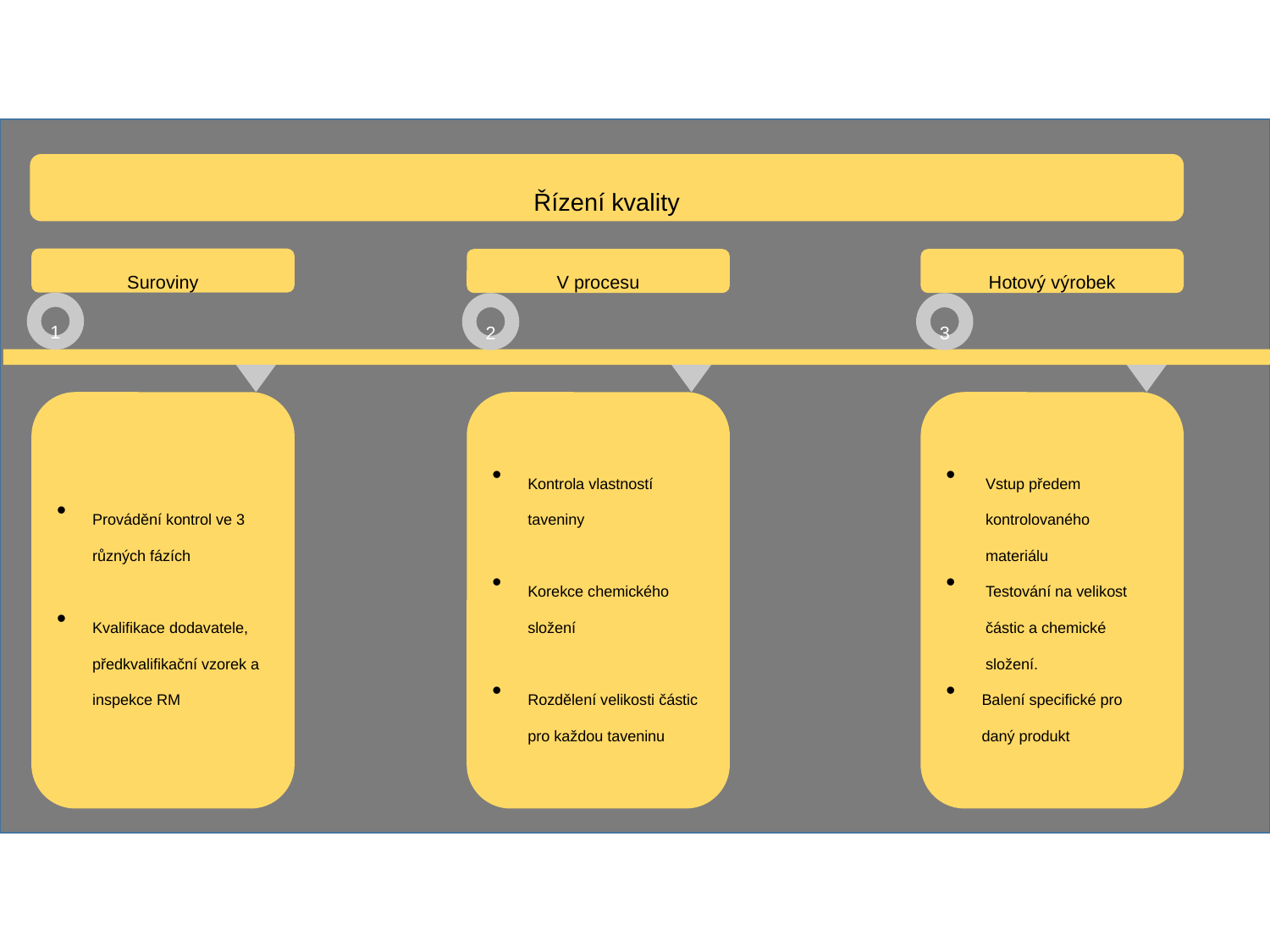

Řízení kvality
Suroviny
V procesu
Hotový výrobek
1
2
3

Provádění kontrol ve 3 různých fázích

Kvalifikace dodavatele, předkvalifikační vzorek a inspekce RM
Kontrola vlastností  taveniny

Korekce chemického složení

Rozdělení velikosti částic pro každou taveninu
Vstup předem kontrolovaného  materiálu
Testování na velikost částic a chemické složení.
Balení specifické pro daný produkt